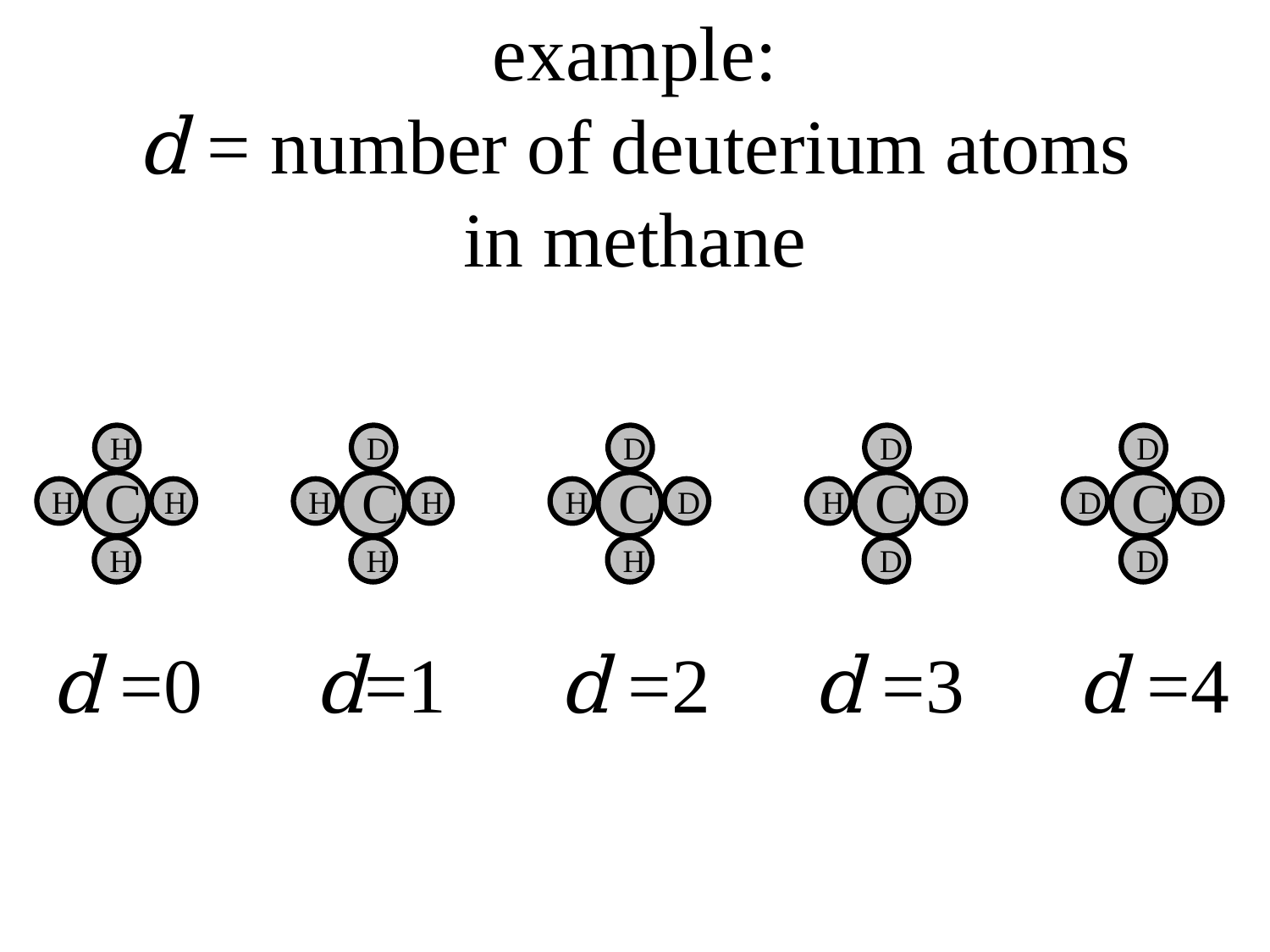

# example: d = number of deuterium atoms in methane
D

C
H
H

H

D

C
H
D

H

D

C
H
D

D

D

C
D
D

D

H

C
H
H

H

d =0
d=1
d =2
d =3
d =4